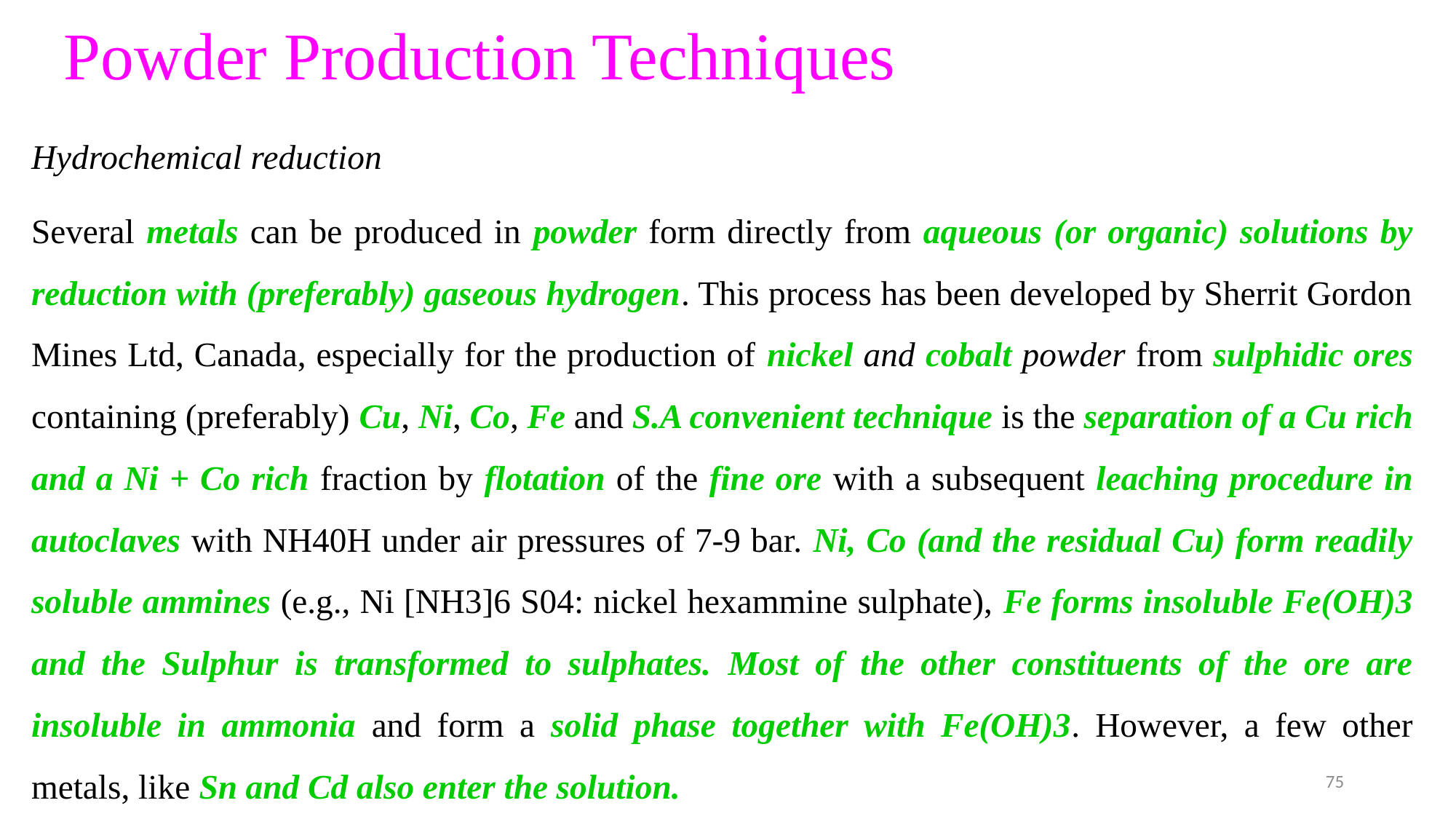

# Powder Production Techniques
Hydrochemical reduction
Several metals can be produced in powder form directly from aqueous (or organic) solutions by reduction with (preferably) gaseous hydrogen. This process has been developed by Sherrit Gordon Mines Ltd, Canada, especially for the production of nickel and cobalt powder from sulphidic ores containing (preferably) Cu, Ni, Co, Fe and S.A convenient technique is the separation of a Cu rich and a Ni + Co rich fraction by flotation of the fine ore with a subsequent leaching procedure in autoclaves with NH40H under air pressures of 7-9 bar. Ni, Co (and the residual Cu) form readily soluble ammines (e.g., Ni [NH3]6 S04: nickel hexammine sulphate), Fe forms insoluble Fe(OH)3 and the Sulphur is transformed to sulphates. Most of the other constituents of the ore are insoluble in ammonia and form a solid phase together with Fe(OH)3. However, a few other metals, like Sn and Cd also enter the solution.

75